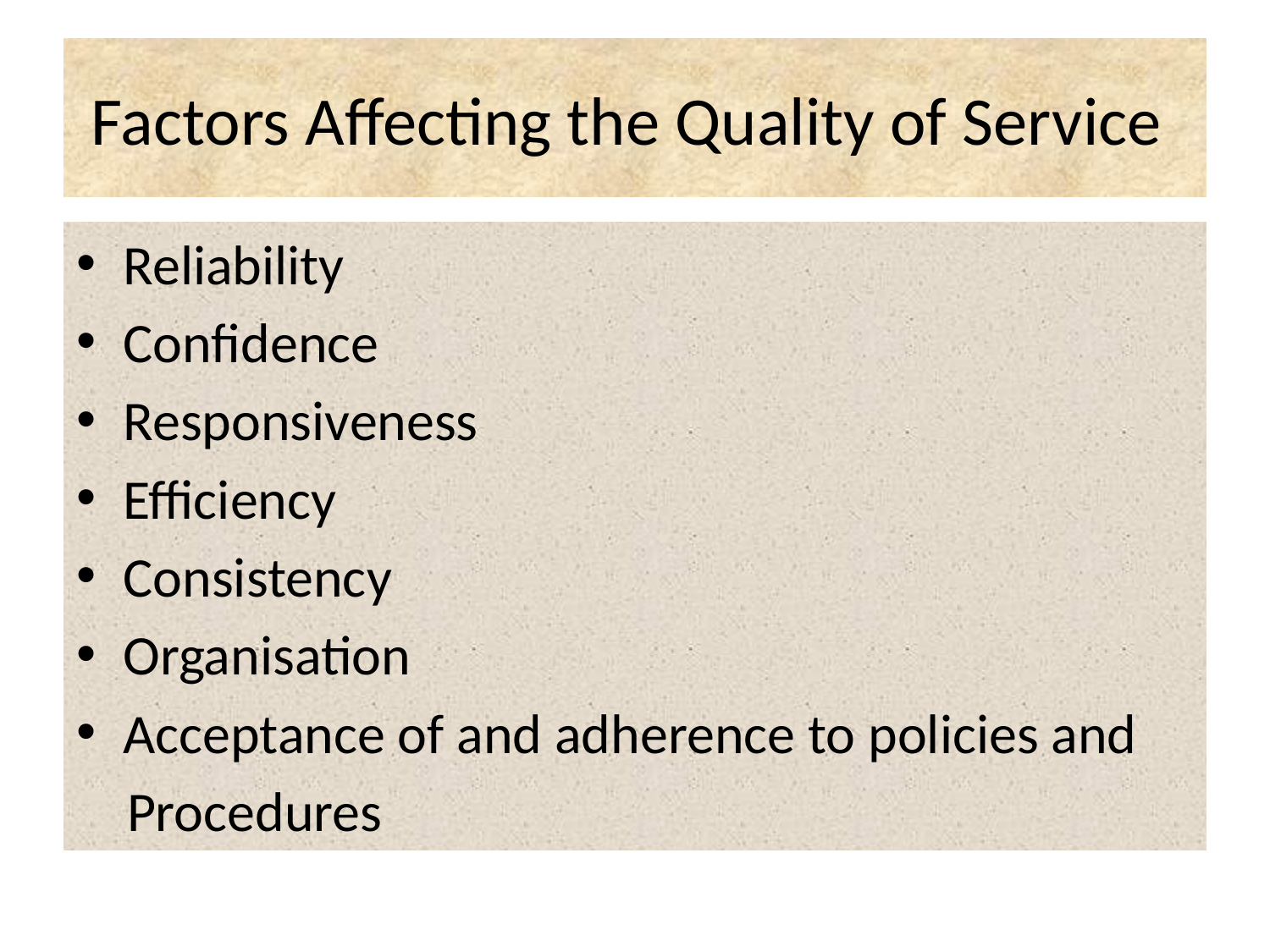

# Factors Affecting the Quality of Service
Reliability
Confidence
Responsiveness
Efficiency
Consistency
Organisation
Acceptance of and adherence to policies and
    Procedures